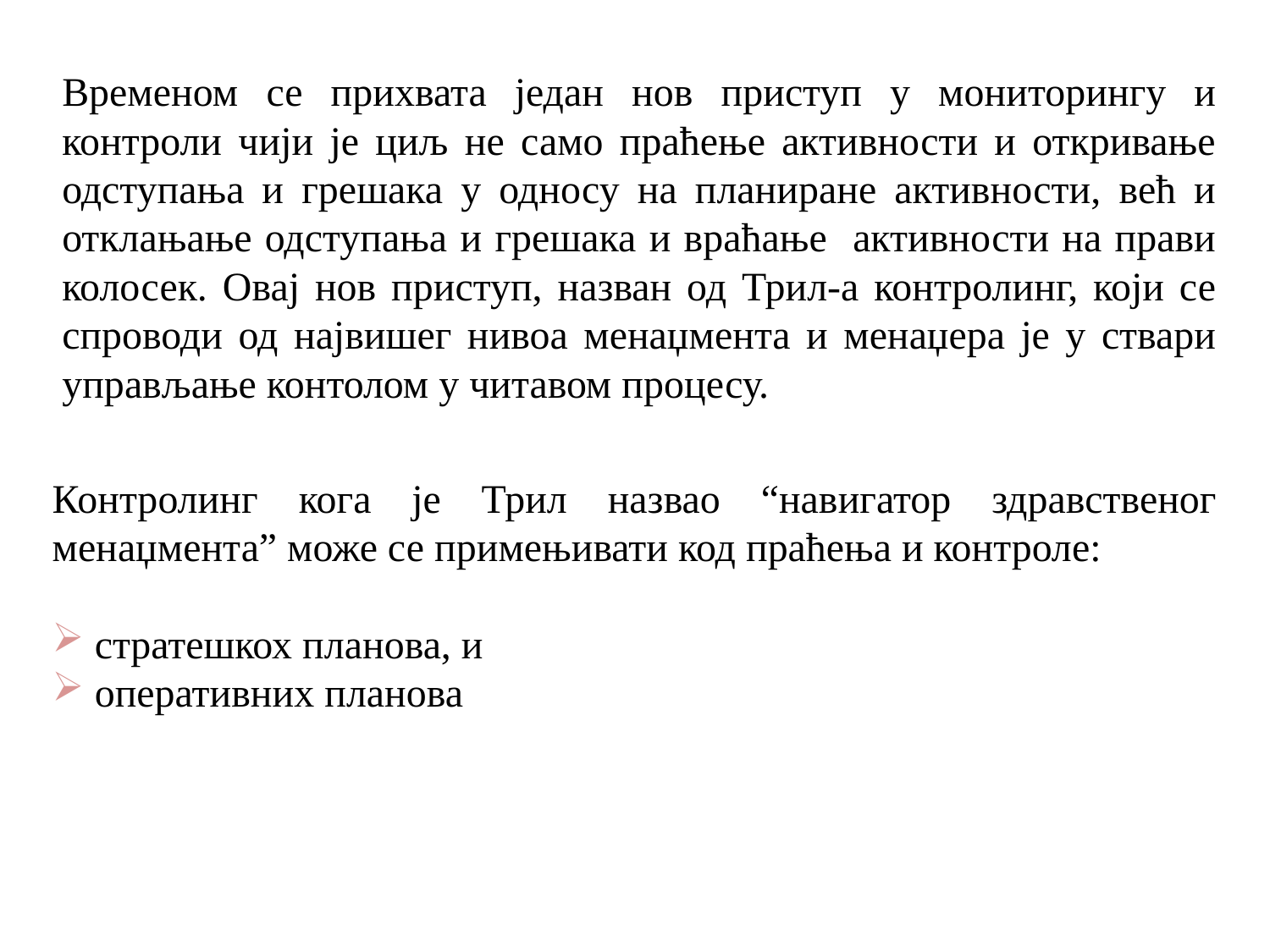

Временом се прихвата један нов приступ у мониторингу и контроли чији је циљ не само праћење активности и откривање одступања и грешака у односу на планиране активности, већ и отклањање одступања и грешака и враћање  активности на прави колосек. Овај нов приступ, назван од Трил-а контролинг, који се спроводи од највишег нивоа менаџмента и менаџера је у ствари управљање контолом у читавом процесу.
Контролинг кога је Трил назвао “навигатор здравственог менаџмента” може се примењивати код праћења и контроле:

 стратешкох планова, и
 оперативних планова